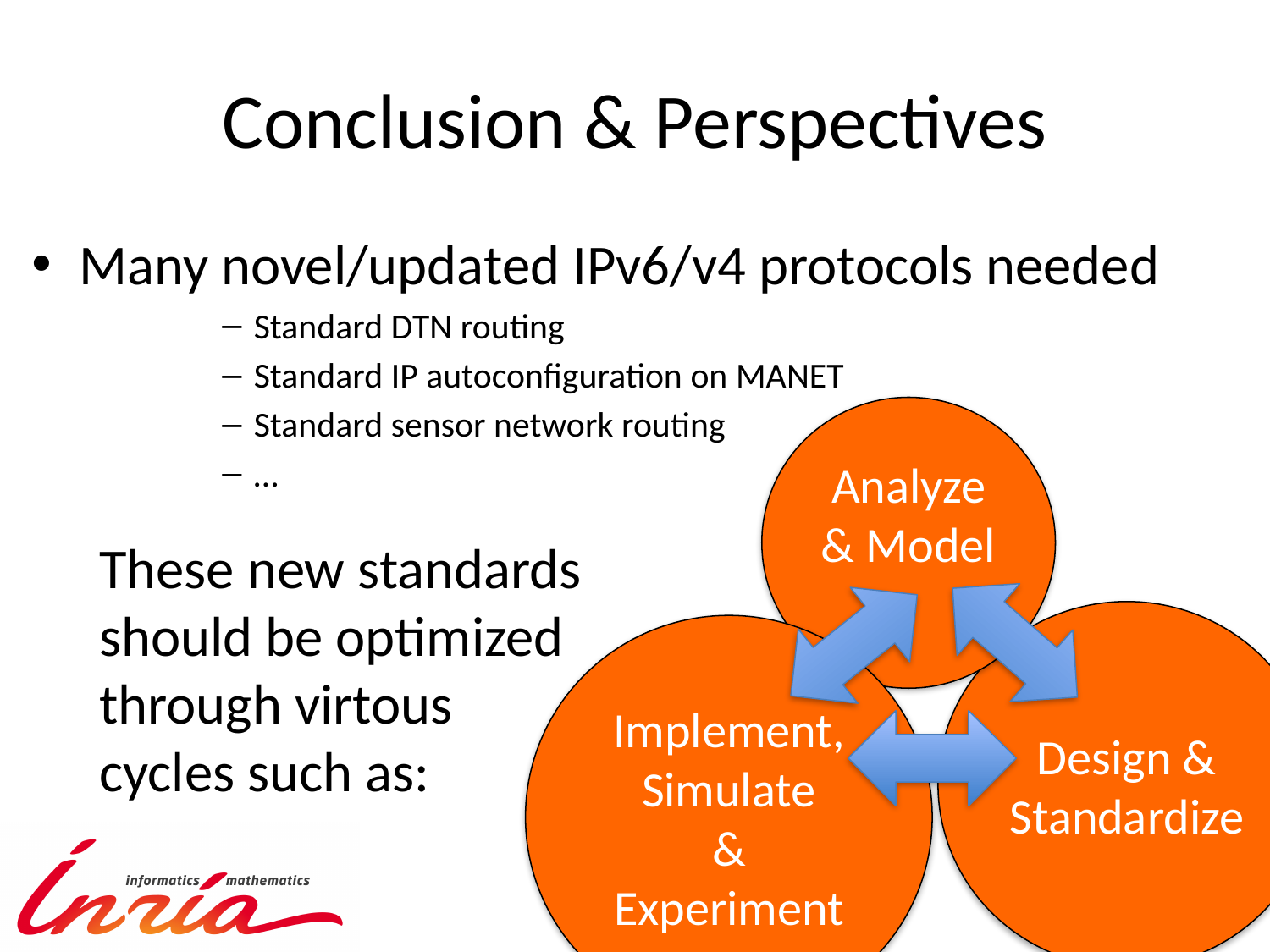

# Conclusion & Perspectives
Many novel/updated IPv6/v4 protocols needed
Standard DTN routing
Standard IP autoconfiguration on MANET
Standard sensor network routing
…

Analyze & Model

These new standards should be optimized  through virtous cycles such as:

Design & Standardize
Implement,
Simulate
& Experiment